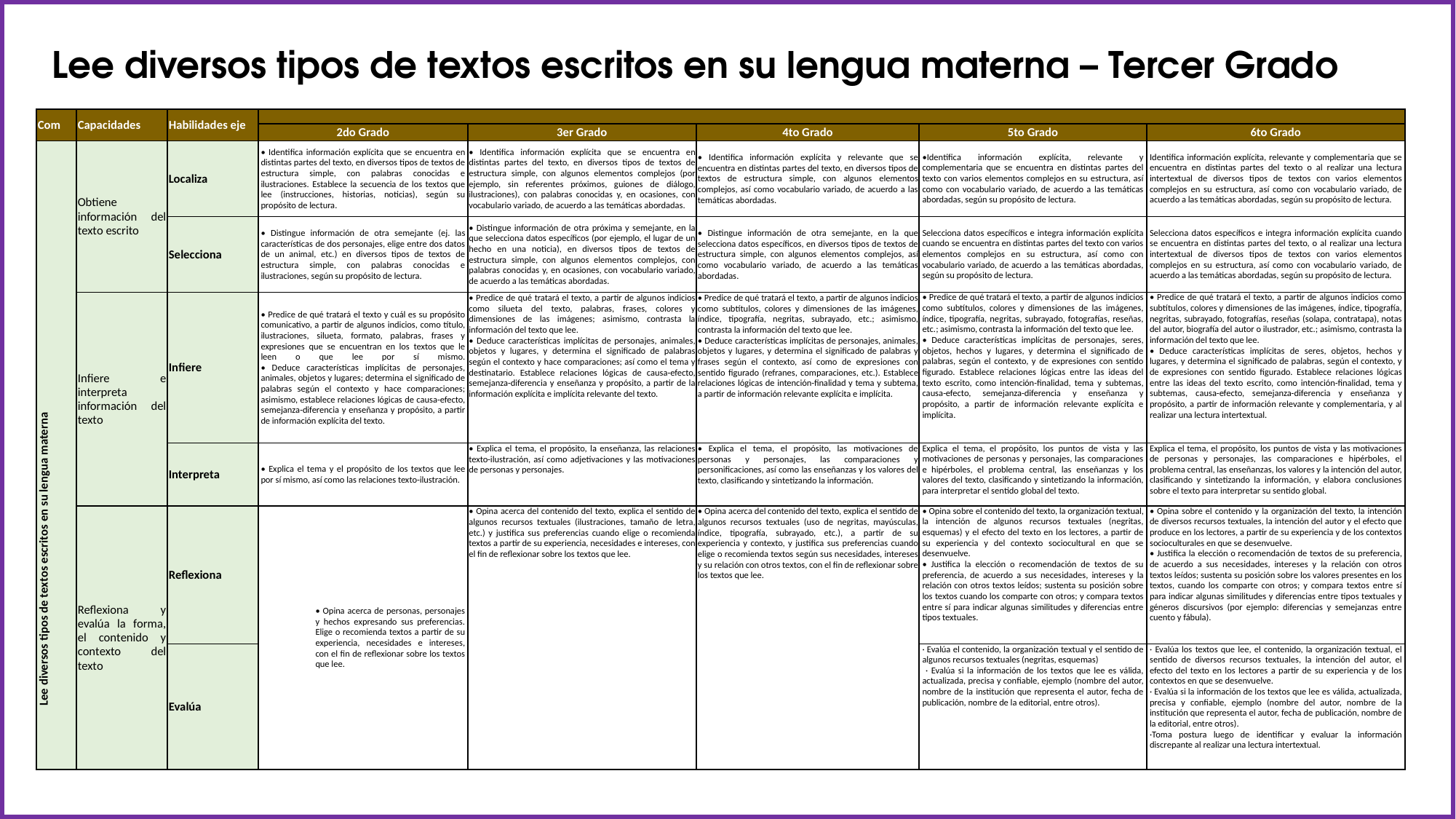

Lee diversos tipos de textos escritos en su lengua materna – Tercer Grado
| Com | Capacidades | Habilidades eje |  |  |  |  |  |
| --- | --- | --- | --- | --- | --- | --- | --- |
|  |  |  | 2do Grado | 3er Grado | 4to Grado | 5to Grado | 6to Grado |
| Lee diversos tipos de textos escritos en su lengua materna | Obtiene información del texto escrito | Localiza | • Identifica información explícita que se encuentra en distintas partes del texto, en diversos tipos de textos de estructura simple, con palabras conocidas e ilustraciones. Establece la secuencia de los textos que lee (instrucciones, historias, noticias), según su propósito de lectura. | • Identifica información explícita que se encuentra en distintas partes del texto, en diversos tipos de textos de estructura simple, con algunos elementos complejos (por ejemplo, sin referentes próximos, guiones de diálogo, ilustraciones), con palabras conocidas y, en ocasiones, con vocabulario variado, de acuerdo a las temáticas abordadas. | • Identifica información explícita y relevante que se encuentra en distintas partes del texto, en diversos tipos de textos de estructura simple, con algunos elementos complejos, así como vocabulario variado, de acuerdo a las temáticas abordadas. | •Identifica información explícita, relevante y complementaria que se encuentra en distintas partes del texto con varios elementos complejos en su estructura, así como con vocabulario variado, de acuerdo a las temáticas abordadas, según su propósito de lectura. | Identifica información explícita, relevante y complementaria que se encuentra en distintas partes del texto o al realizar una lectura intertextual de diversos tipos de textos con varios elementos complejos en su estructura, así como con vocabulario variado, de acuerdo a las temáticas abordadas, según su propósito de lectura. |
|  |  | Selecciona | • Distingue información de otra semejante (ej. las características de dos personajes, elige entre dos datos de un animal, etc.) en diversos tipos de textos de estructura simple, con palabras conocidas e ilustraciones, según su propósito de lectura. | • Distingue información de otra próxima y semejante, en la que selecciona datos específicos (por ejemplo, el lugar de un hecho en una noticia), en diversos tipos de textos de estructura simple, con algunos elementos complejos, con palabras conocidas y, en ocasiones, con vocabulario variado, de acuerdo a las temáticas abordadas. | • Distingue información de otra semejante, en la que selecciona datos específicos, en diversos tipos de textos de estructura simple, con algunos elementos complejos, así como vocabulario variado, de acuerdo a las temáticas abordadas. | Selecciona datos específicos e integra información explícita cuando se encuentra en distintas partes del texto con varios elementos complejos en su estructura, así como con vocabulario variado, de acuerdo a las temáticas abordadas, según su propósito de lectura. | Selecciona datos específicos e integra información explícita cuando se encuentra en distintas partes del texto, o al realizar una lectura intertextual de diversos tipos de textos con varios elementos complejos en su estructura, así como con vocabulario variado, de acuerdo a las temáticas abordadas, según su propósito de lectura. |
|  | Infiere e interpreta información del texto | Infiere | • Predice de qué tratará el texto y cuál es su propósito comunicativo, a partir de algunos indicios, como título, ilustraciones, silueta, formato, palabras, frases y expresiones que se encuentran en los textos que le leen o que lee por sí mismo. • Deduce características implícitas de personajes, animales, objetos y lugares; determina el significado de palabras según el contexto y hace comparaciones; asimismo, establece relaciones lógicas de causa-efecto, semejanza-diferencia y enseñanza y propósito, a partir de información explícita del texto. | • Predice de qué tratará el texto, a partir de algunos indicios como silueta del texto, palabras, frases, colores y dimensiones de las imágenes; asimismo, contrasta la información del texto que lee. • Deduce características implícitas de personajes, animales, objetos y lugares, y determina el significado de palabras según el contexto y hace comparaciones; así como el tema y destinatario. Establece relaciones lógicas de causa-efecto, semejanza-diferencia y enseñanza y propósito, a partir de la información explícita e implícita relevante del texto. | • Predice de qué tratará el texto, a partir de algunos indicios como subtítulos, colores y dimensiones de las imágenes, índice, tipografía, negritas, subrayado, etc.; asimismo, contrasta la información del texto que lee. • Deduce características implícitas de personajes, animales, objetos y lugares, y determina el significado de palabras y frases según el contexto, así como de expresiones con sentido figurado (refranes, comparaciones, etc.). Establece relaciones lógicas de intención-finalidad y tema y subtema, a partir de información relevante explícita e implícita. | • Predice de qué tratará el texto, a partir de algunos indicios como subtítulos, colores y dimensiones de las imágenes, índice, tipografía, negritas, subrayado, fotografías, reseñas, etc.; asimismo, contrasta la información del texto que lee. • Deduce características implícitas de personajes, seres, objetos, hechos y lugares, y determina el significado de palabras, según el contexto, y de expresiones con sentido figurado. Establece relaciones lógicas entre las ideas del texto escrito, como intención-finalidad, tema y subtemas, causa-efecto, semejanza-diferencia y enseñanza y propósito, a partir de información relevante explícita e implícita. | • Predice de qué tratará el texto, a partir de algunos indicios como subtítulos, colores y dimensiones de las imágenes, índice, tipografía, negritas, subrayado, fotografías, reseñas (solapa, contratapa), notas del autor, biografía del autor o ilustrador, etc.; asimismo, contrasta la información del texto que lee. • Deduce características implícitas de seres, objetos, hechos y lugares, y determina el significado de palabras, según el contexto, y de expresiones con sentido figurado. Establece relaciones lógicas entre las ideas del texto escrito, como intención-finalidad, tema y subtemas, causa-efecto, semejanza-diferencia y enseñanza y propósito, a partir de información relevante y complementaria, y al realizar una lectura intertextual. |
|  |  | Interpreta | • Explica el tema y el propósito de los textos que lee por sí mismo, así como las relaciones texto-ilustración. | • Explica el tema, el propósito, la enseñanza, las relaciones texto-ilustración, así como adjetivaciones y las motivaciones de personas y personajes. | • Explica el tema, el propósito, las motivaciones de personas y personajes, las comparaciones y personificaciones, así como las enseñanzas y los valores del texto, clasificando y sintetizando la información. | Explica el tema, el propósito, los puntos de vista y las motivaciones de personas y personajes, las comparaciones e hipérboles, el problema central, las enseñanzas y los valores del texto, clasificando y sintetizando la información, para interpretar el sentido global del texto. | Explica el tema, el propósito, los puntos de vista y las motivaciones de personas y personajes, las comparaciones e hipérboles, el problema central, las enseñanzas, los valores y la intención del autor, clasificando y sintetizando la información, y elabora conclusiones sobre el texto para interpretar su sentido global. |
|  | Reflexiona y evalúa la forma, el contenido y contexto del texto | Reflexiona | • Opina acerca de personas, personajes y hechos expresando sus preferencias. Elige o recomienda textos a partir de su experiencia, necesidades e intereses, con el fin de reflexionar sobre los textos que lee. | • Opina acerca del contenido del texto, explica el sentido de algunos recursos textuales (ilustraciones, tamaño de letra, etc.) y justifica sus preferencias cuando elige o recomienda textos a partir de su experiencia, necesidades e intereses, con el fin de reflexionar sobre los textos que lee. | • Opina acerca del contenido del texto, explica el sentido de algunos recursos textuales (uso de negritas, mayúsculas, índice, tipografía, subrayado, etc.), a partir de su experiencia y contexto, y justifica sus preferencias cuando elige o recomienda textos según sus necesidades, intereses y su relación con otros textos, con el fin de reflexionar sobre los textos que lee. | • Opina sobre el contenido del texto, la organización textual, la intención de algunos recursos textuales (negritas, esquemas) y el efecto del texto en los lectores, a partir de su experiencia y del contexto sociocultural en que se desenvuelve. • Justifica la elección o recomendación de textos de su preferencia, de acuerdo a sus necesidades, intereses y la relación con otros textos leídos; sustenta su posición sobre los textos cuando los comparte con otros; y compara textos entre sí para indicar algunas similitudes y diferencias entre tipos textuales. | • Opina sobre el contenido y la organización del texto, la intención de diversos recursos textuales, la intención del autor y el efecto que produce en los lectores, a partir de su experiencia y de los contextos socioculturales en que se desenvuelve. • Justifica la elección o recomendación de textos de su preferencia, de acuerdo a sus necesidades, intereses y la relación con otros textos leídos; sustenta su posición sobre los valores presentes en los textos, cuando los comparte con otros; y compara textos entre sí para indicar algunas similitudes y diferencias entre tipos textuales y géneros discursivos (por ejemplo: diferencias y semejanzas entre cuento y fábula). |
|  |  | Evalúa |  |  |  | · Evalúa el contenido, la organización textual y el sentido de algunos recursos textuales (negritas, esquemas) · Evalúa si la información de los textos que lee es válida, actualizada, precisa y confiable, ejemplo (nombre del autor, nombre de la institución que representa el autor, fecha de publicación, nombre de la editorial, entre otros). | · Evalúa los textos que lee, el contenido, la organización textual, el sentido de diversos recursos textuales, la intención del autor, el efecto del texto en los lectores a partir de su experiencia y de los contextos en que se desenvuelve. · Evalúa si la información de los textos que lee es válida, actualizada, precisa y confiable, ejemplo (nombre del autor, nombre de la institución que representa el autor, fecha de publicación, nombre de la editorial, entre otros). ·Toma postura luego de identificar y evaluar la información discrepante al realizar una lectura intertextual. |